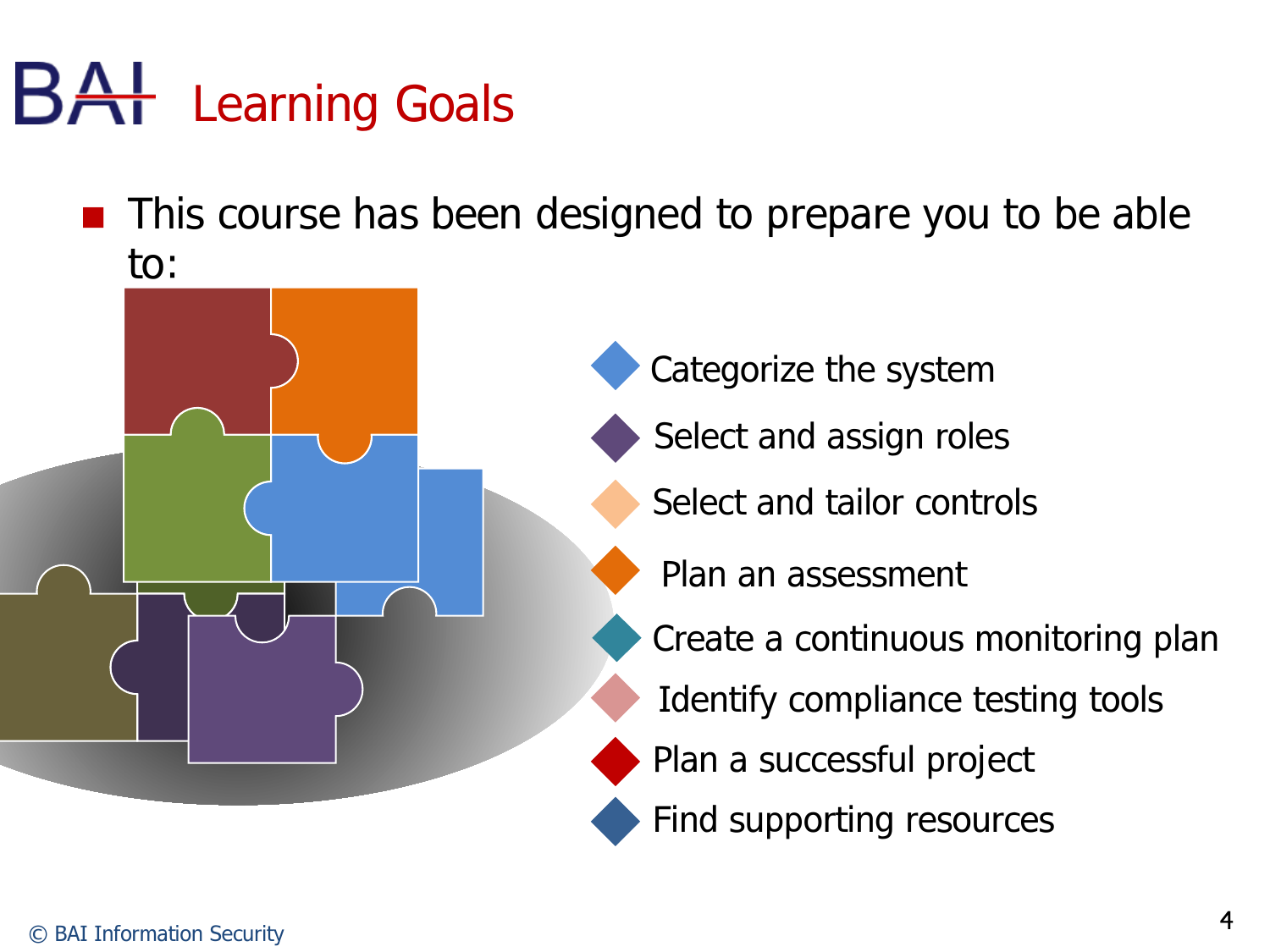

# Learning Goals
This course has been designed to prepare you to be able to:

Categorize the system

Select and assign roles

Select and tailor controls

Plan an assessment

Create a continuous monitoring plan
Identify compliance testing tools

Plan a successful project

Find supporting resources